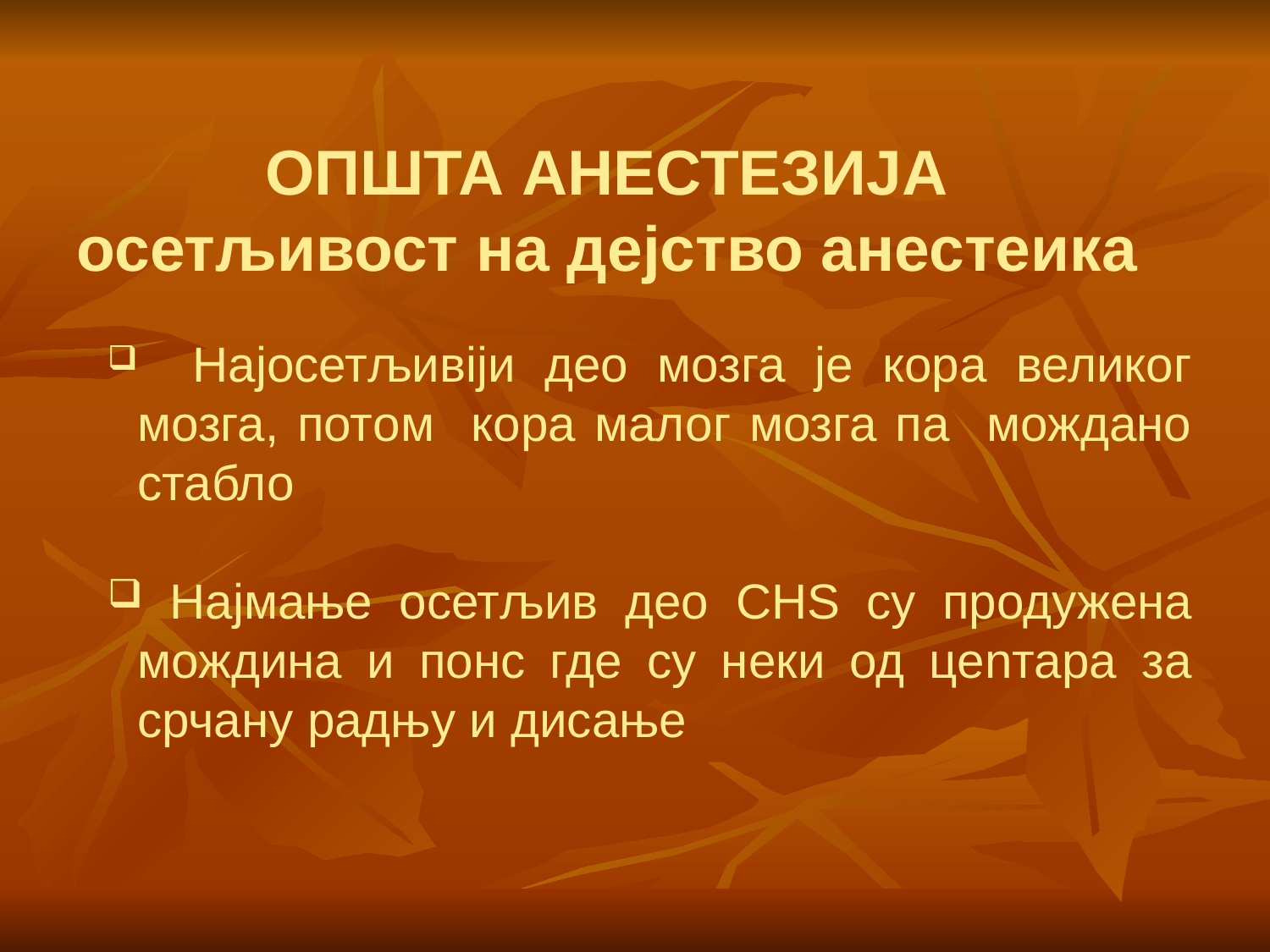

ОПШТА АНЕСТЕЗИЈА
осетљивост на дејство анестеика
  Најосетљивiји део мозга је кора великог мозга, потoм  кора малог мозга па  мождано стабло

 Најмање осетљив дeо CНS су продужена мождина и понс где су неки од цenтарa зa срчану радњу и дисaње